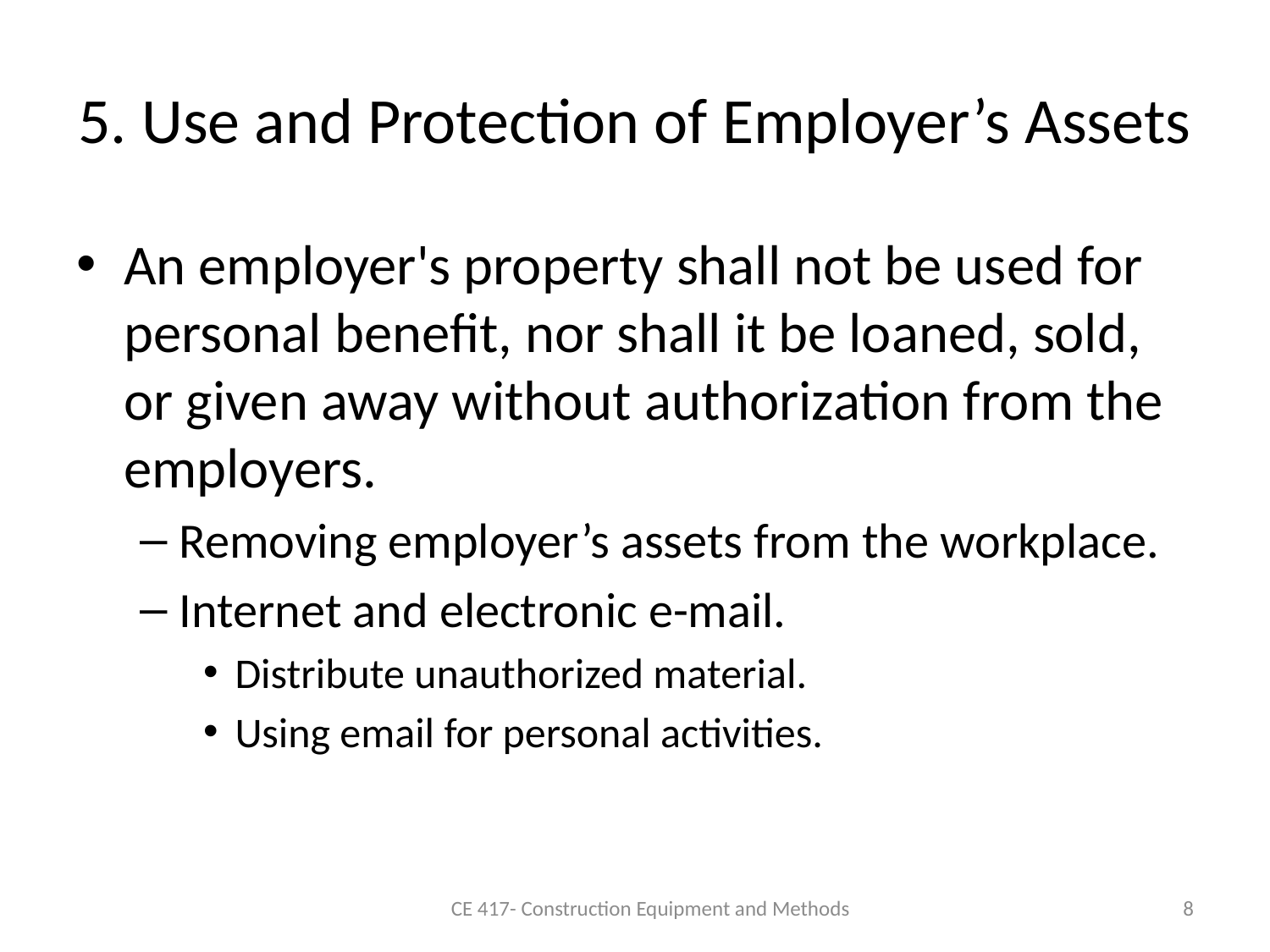

# 5. Use and Protection of Employer’s Assets
An employer's property shall not be used for personal benefit, nor shall it be loaned, sold, or given away without authorization from the employers.
Removing employer’s assets from the workplace.
Internet and electronic e-mail.
Distribute unauthorized material.
Using email for personal activities.
CE 417- Construction Equipment and Methods
8